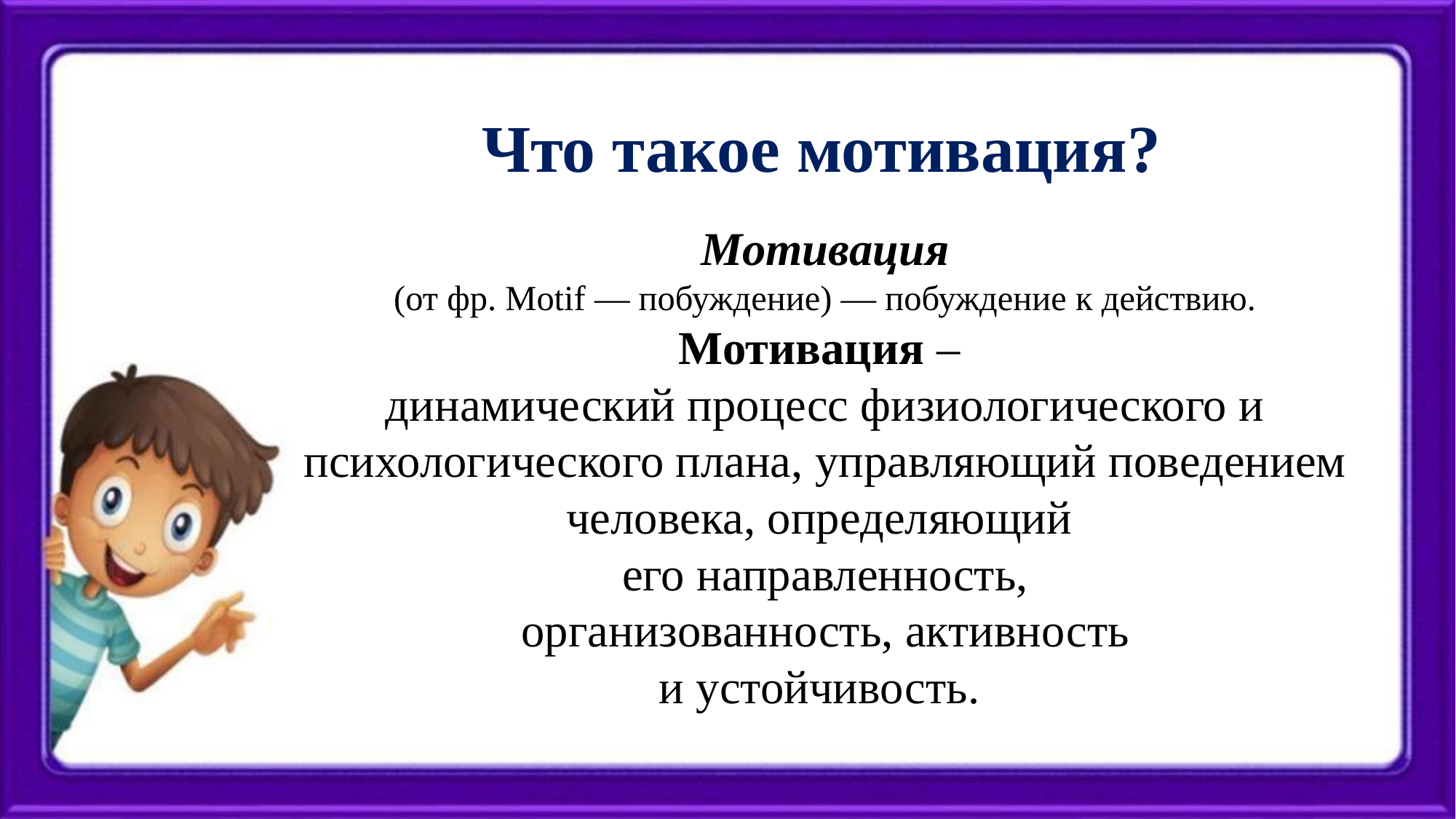

# Что такое мотивация?
Мотивация
 (от фр. Motif — побуждение) — побуждение к действию.
Мотивация –
динамический процесс физиологического и психологического плана, управляющий поведением человека, определяющий
его направленность,
 организованность, активность
и устойчивость.